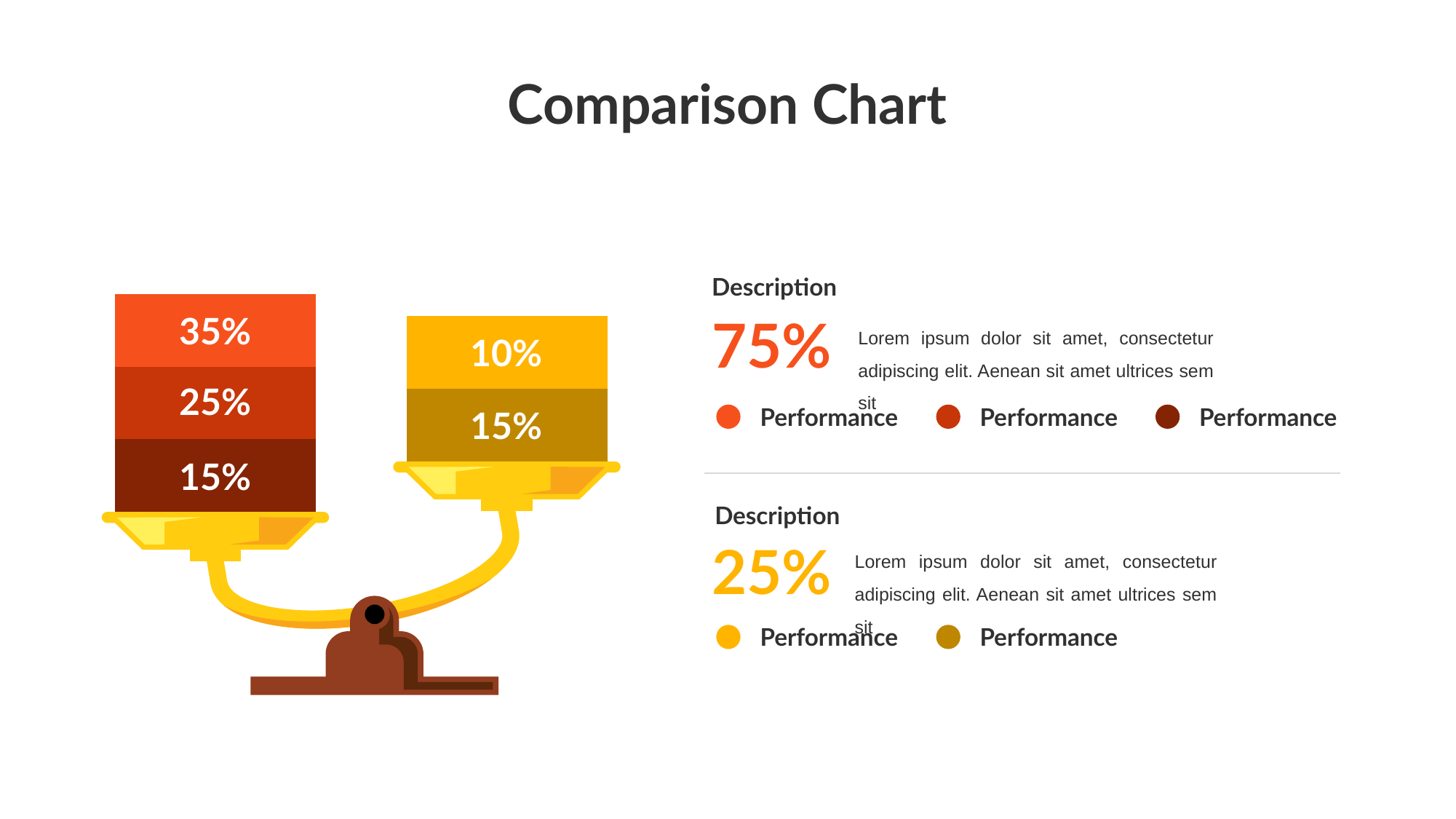

# Comparison Chart
Description

75%
35%
Lorem ipsum dolor sit amet, consectetur adipiscing elit. Aenean sit amet ultrices sem sit

10%

25%

Performance
Performance
Performance
15%

15%

Description
25%
Lorem ipsum dolor sit amet, consectetur adipiscing elit. Aenean sit amet ultrices sem sit
Performance
Performance